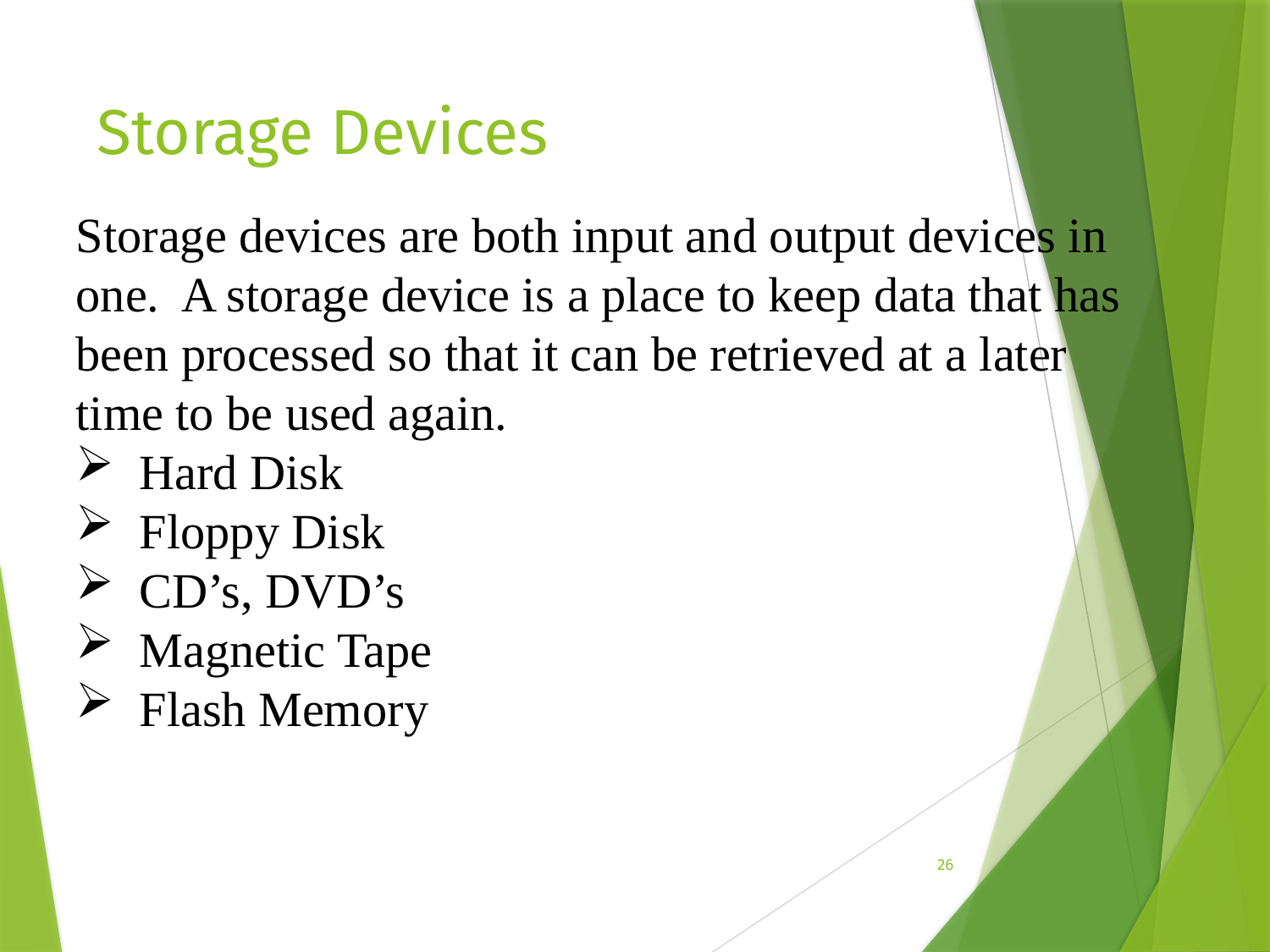

# Storage Devices
Storage devices are both input and output devices in one.  A storage device is a place to keep data that has been processed so that it can be retrieved at a later time to be used again.
Hard Disk
Floppy Disk
CD’s, DVD’s
Magnetic Tape
Flash Memory

26